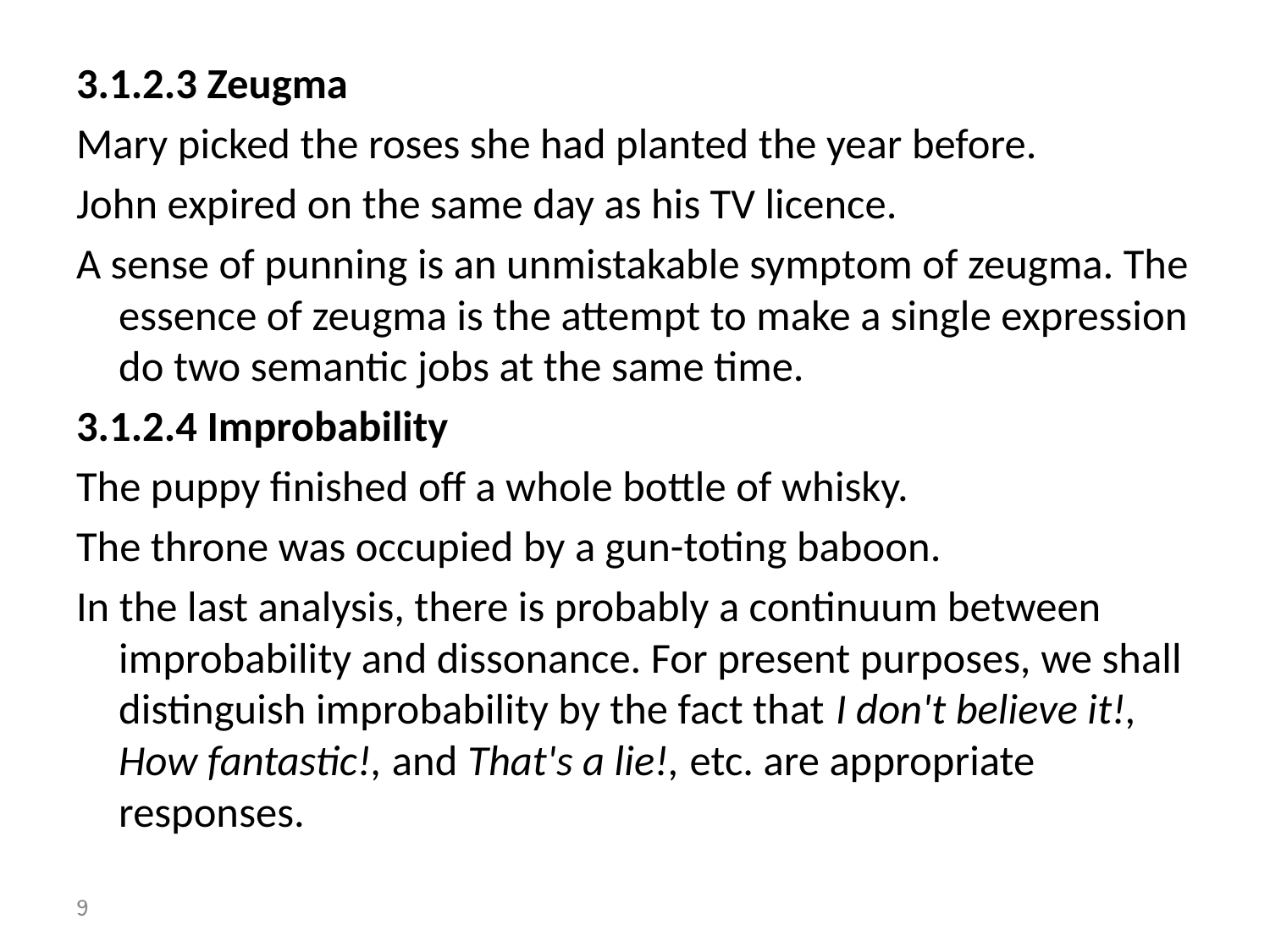

3.1.2.3 Zeugma
Mary picked the roses she had planted the year before.
John expired on the same day as his TV licence.
A sense of punning is an unmistakable symptom of zeugma. The essence of zeugma is the attempt to make a single expression do two semantic jobs at the same time.
3.1.2.4 Improbability
The puppy finished off a whole bottle of whisky.
The throne was occupied by a gun-toting baboon.
In the last analysis, there is probably a continuum between improbability and dissonance. For present purposes, we shall distinguish improbability by the fact that I don't believe it!, How fantastic!, and That's a lie!, etc. are appropriate responses.

9